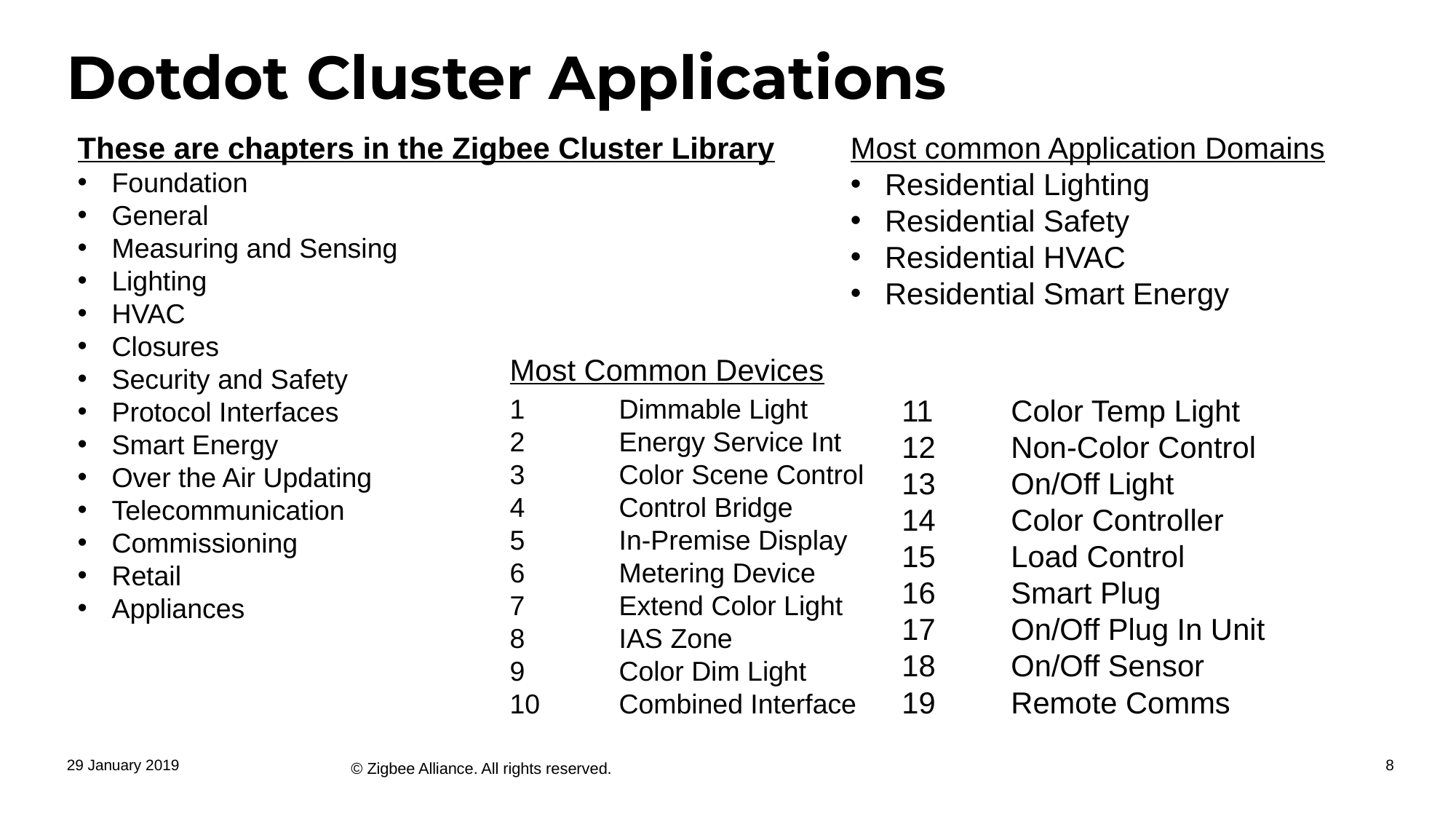

# Dotdot Cluster Applications
These are chapters in the Zigbee Cluster Library
Foundation
General
Measuring and Sensing
Lighting
HVAC
Closures
Security and Safety
Protocol Interfaces
Smart Energy
Over the Air Updating
Telecommunication
Commissioning
Retail
Appliances
Most common Application Domains
Residential Lighting
Residential Safety
Residential HVAC
Residential Smart Energy
Most Common Devices
11	Color Temp Light
12	Non-Color Control
13	On/Off Light
14	Color Controller
15	Load Control
16	Smart Plug
17	On/Off Plug In Unit
18	On/Off Sensor
19	Remote Comms
1	Dimmable Light
2	Energy Service Int
3	Color Scene Control
4	Control Bridge
5	In-Premise Display
6	Metering Device
7	Extend Color Light
8	IAS Zone
9	Color Dim Light
10	Combined Interface